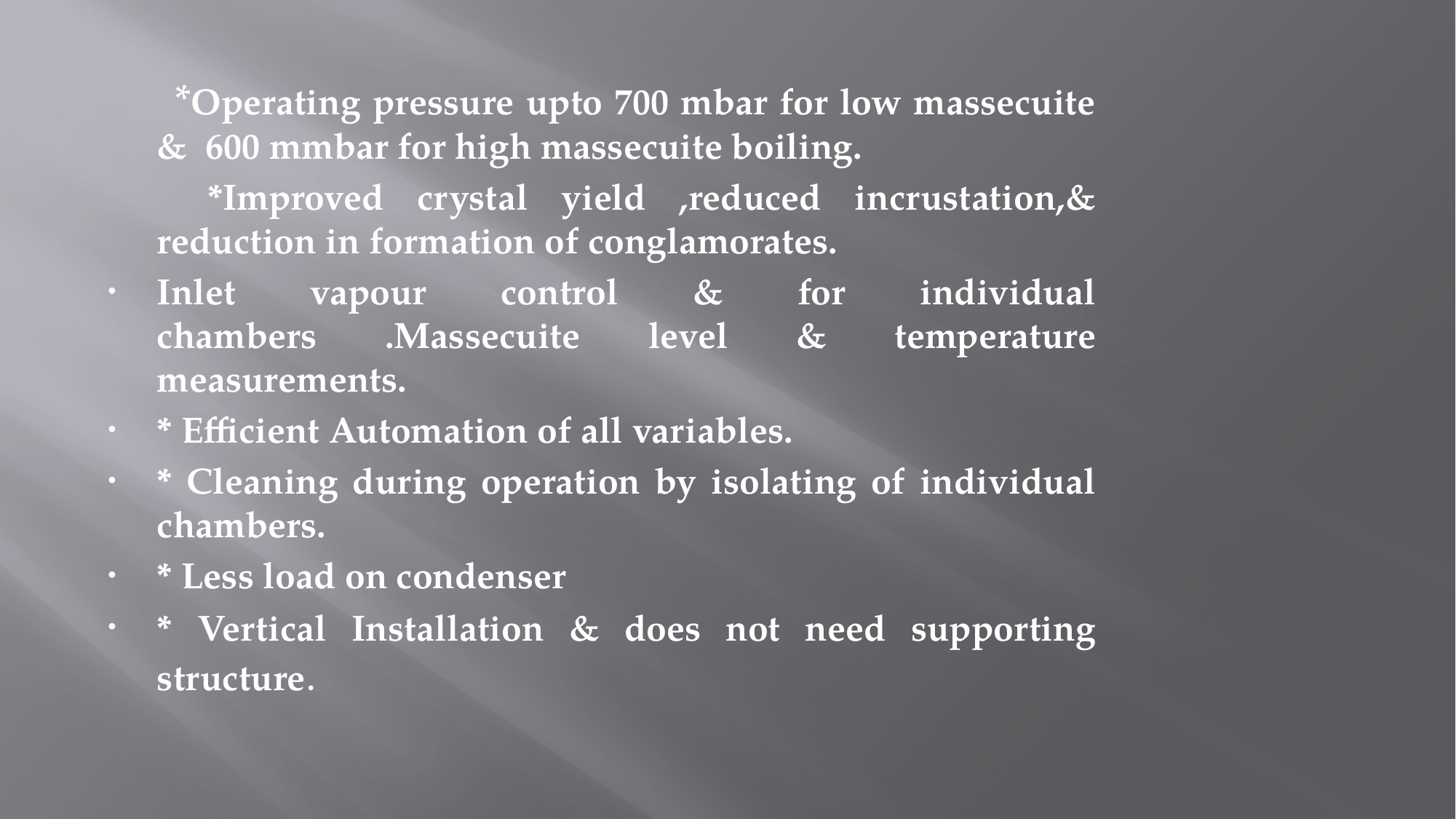

*Operating pressure upto 700 mbar for low massecuite &  600 mmbar for high massecuite boiling.
   *Improved crystal yield ,reduced incrustation,& reduction in formation of conglamorates.
Inlet vapour control & for individual chambers .Massecuite level & temperature measurements.
* Efficient Automation of all variables.
* Cleaning during operation by isolating of individual chambers.
* Less load on condenser
* Vertical Installation & does not need supporting structure.